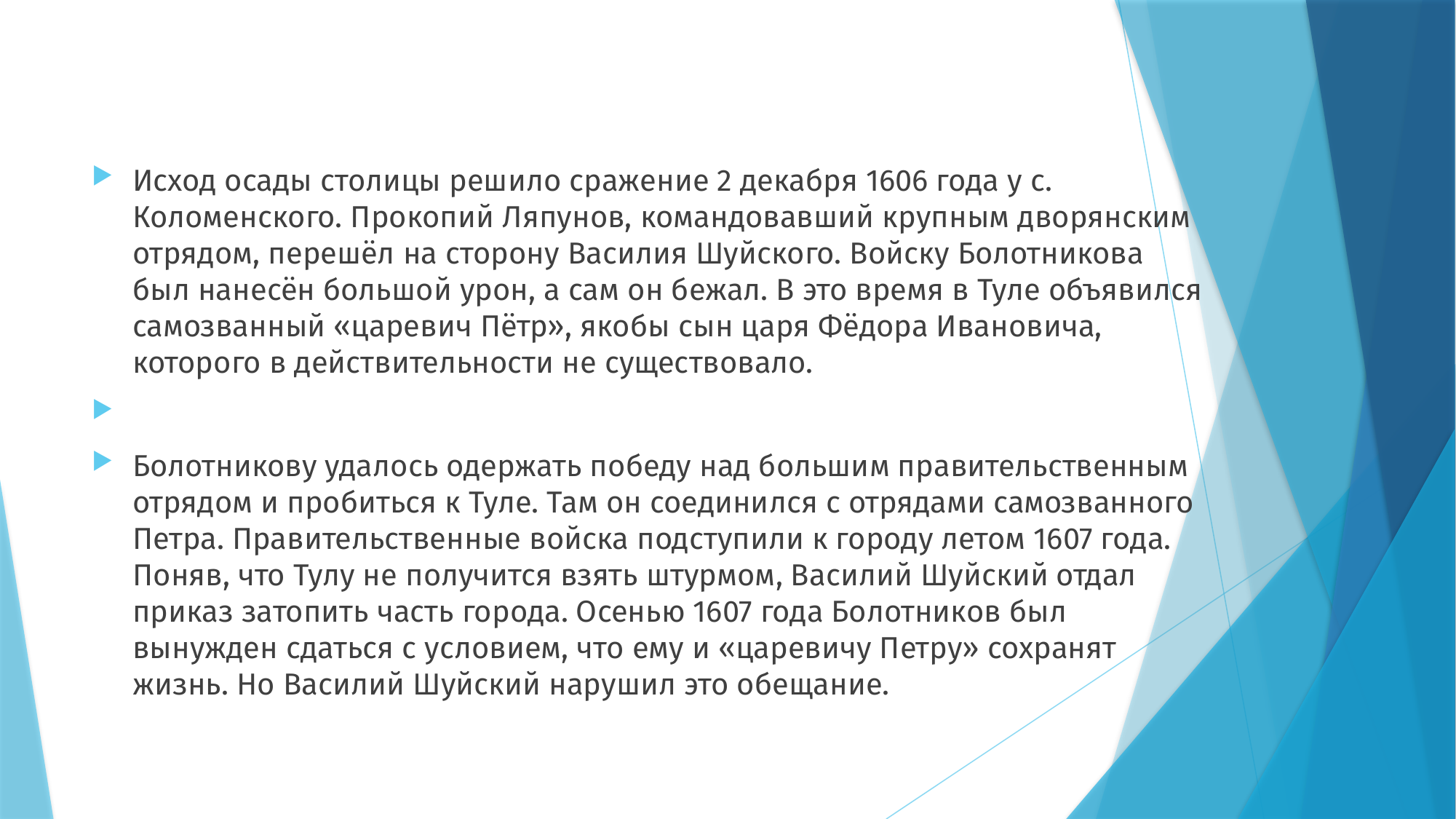

#
Исход осады столицы решило сражение 2 декабря 1606 года у с. Коломенского. Прокопий Ляпунов, командовавший крупным дворянским отрядом, перешёл на сторону Василия Шуйского. Войску Болотникова был нанесён большой урон, а сам он бежал. В это время в Туле объявился самозванный «царевич Пётр», якобы сын царя Фёдора Ивановича, которого в действительности не существовало.

Болотникову удалось одержать победу над большим правительственным отрядом и пробиться к Туле. Там он соединился с отрядами самозванного Петра. Правительственные войска подступили к городу летом 1607 года. Поняв, что Тулу не получится взять штурмом, Василий Шуйский отдал приказ затопить часть города. Осенью 1607 года Болотников был вынужден сдаться с условием, что ему и «царевичу Петру» сохранят жизнь. Но Василий Шуйский нарушил это обещание.